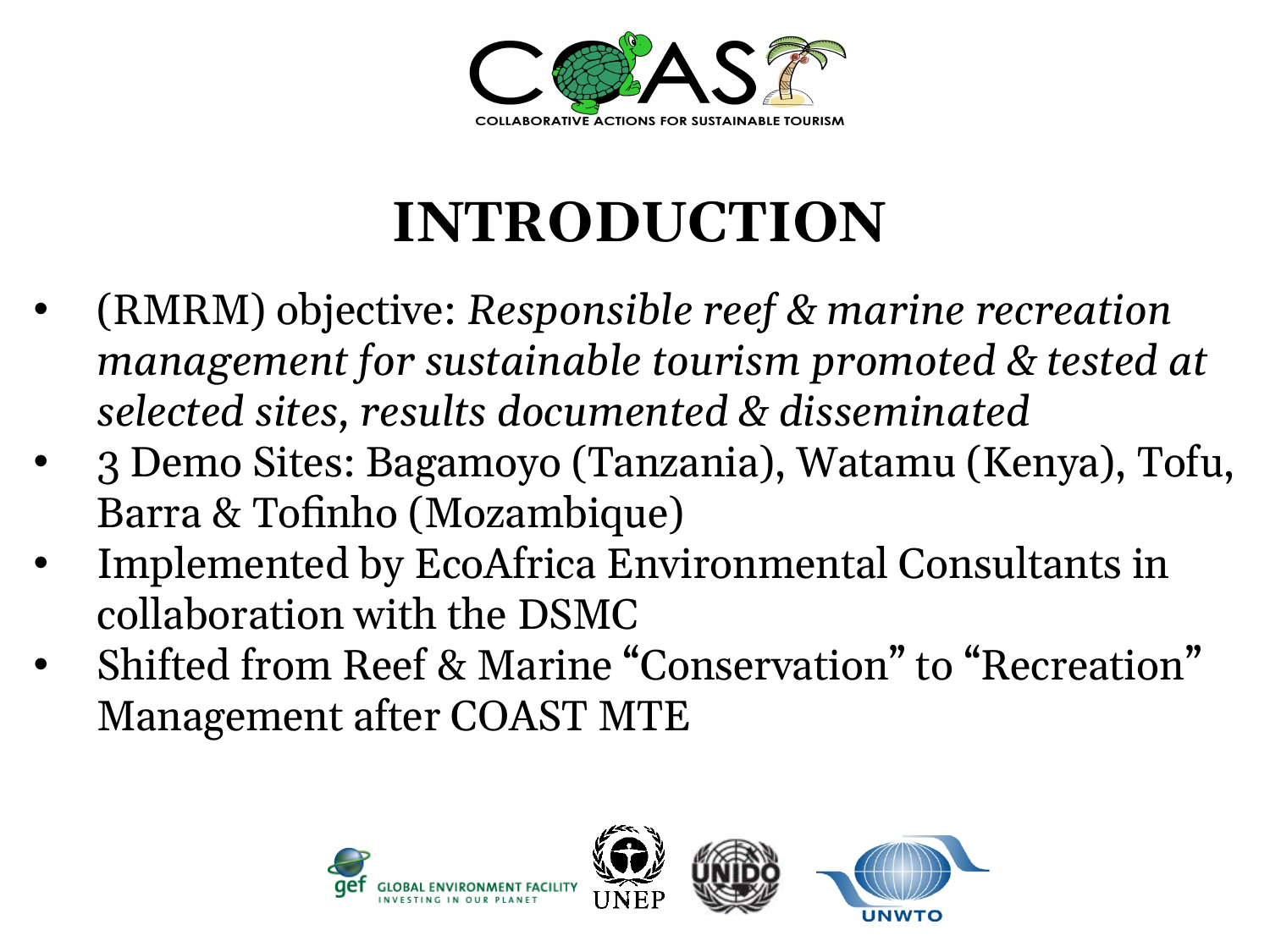

INTRODUCTION

(RMRM) objective: Responsible reef & marine recreation management for sustainable tourism promoted & tested at selected sites, results documented & disseminated
3 Demo Sites: Bagamoyo (Tanzania), Watamu (Kenya), Tofu, Barra & Tofinho (Mozambique)
Implemented by EcoAfrica Environmental Consultants in   collaboration with the DSMC
Shifted from Reef & Marine “Conservation” to “Recreation” Management after COAST MTE

#